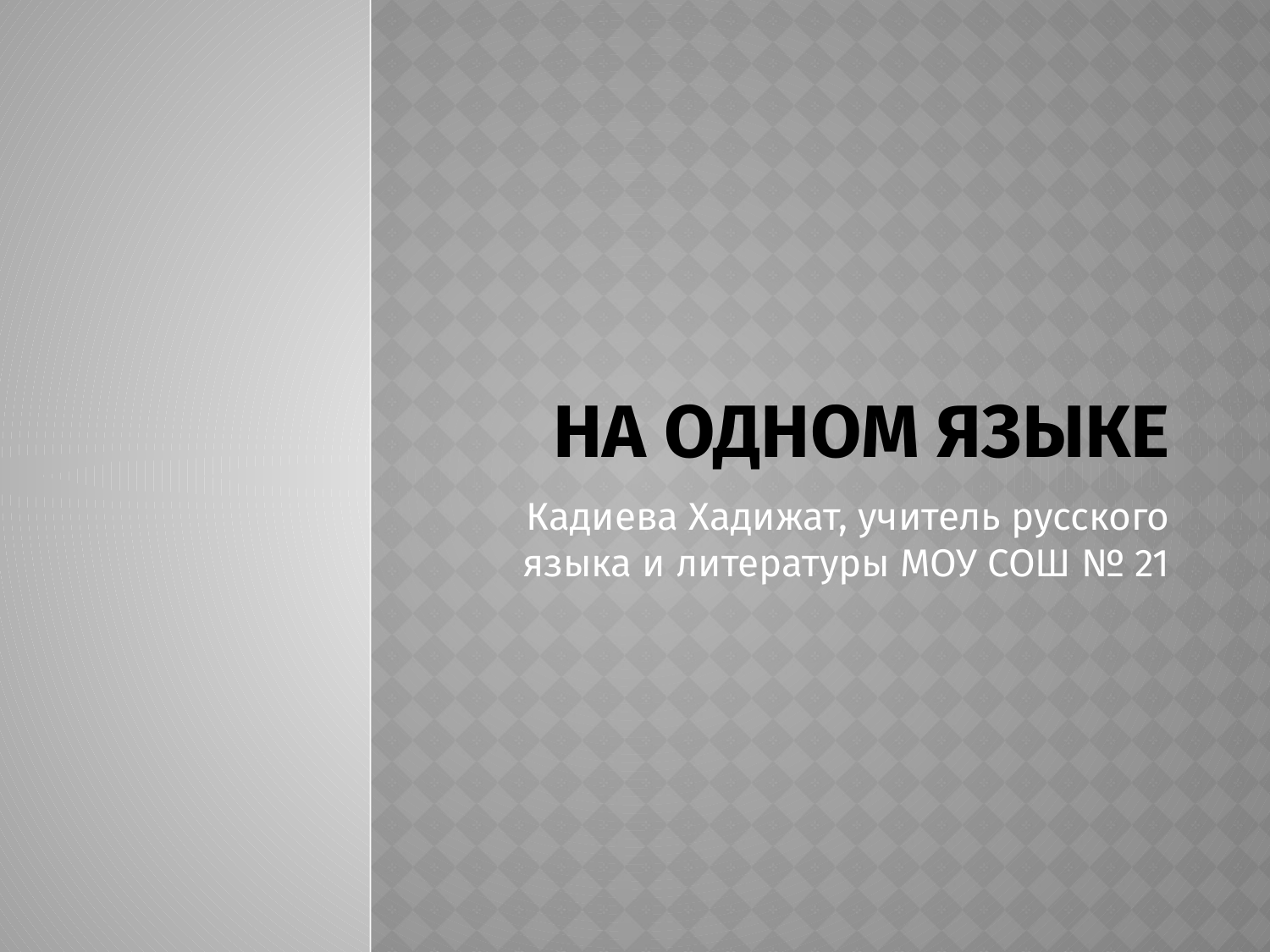

# На одном языке
Кадиева Хадижат, учитель русского языка и литературы МОУ СОШ № 21